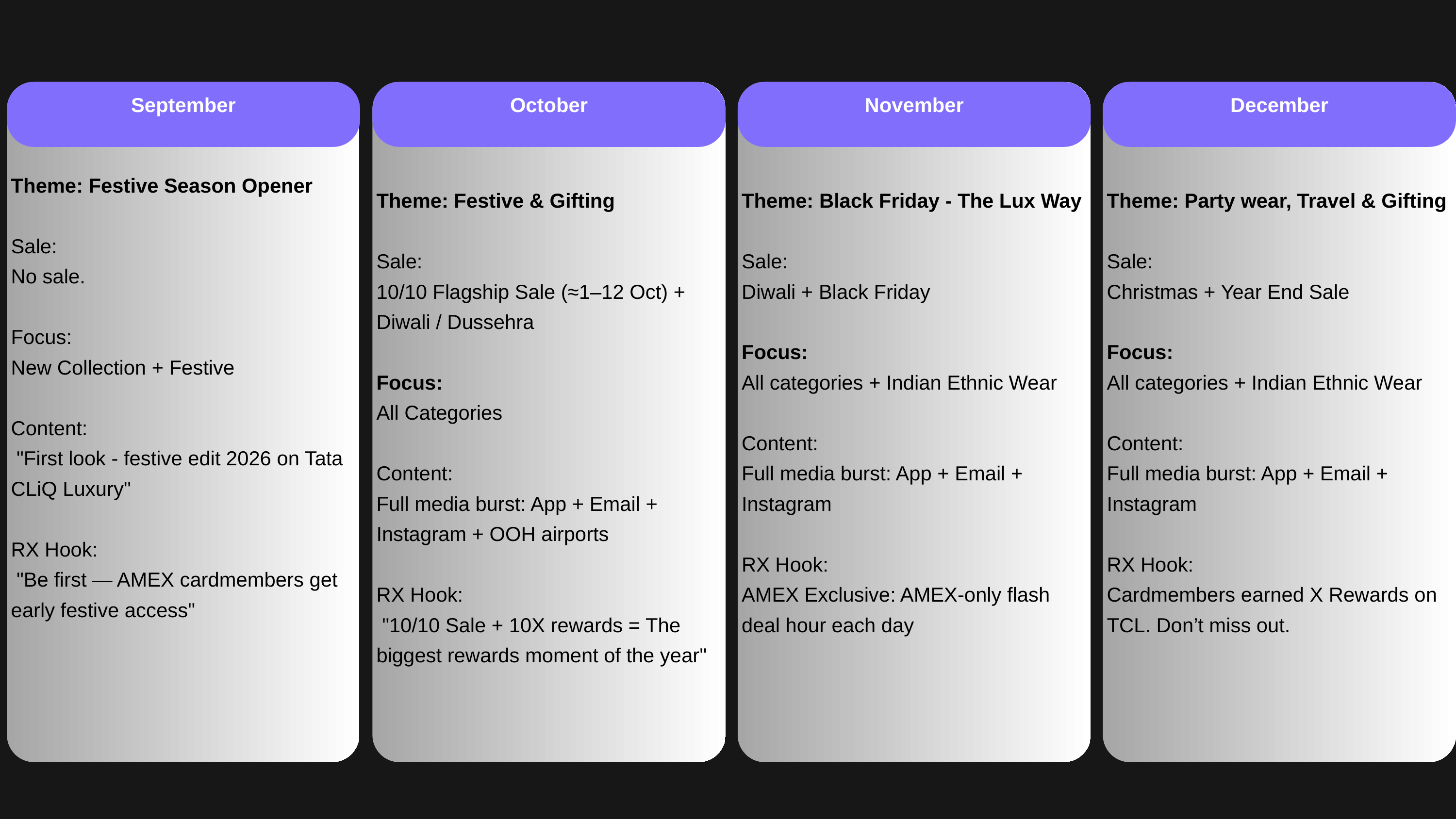

Theme: Festive Season Opener

Sale:
No sale.

Focus:
New Collection + Festive

Content:
 "First look - festive edit 2026 on Tata CLiQ Luxury"

RX Hook:
 "Be first — AMEX cardmembers get early festive access"

September

Theme: Festive & Gifting

Sale:
10/10 Flagship Sale (≈1–12 Oct) + Diwali / Dussehra

Focus:
All Categories

Content:
Full media burst: App + Email + Instagram + OOH airports

RX Hook:
 "10/10 Sale + 10X rewards = The biggest rewards moment of the year"

October

Theme: Black Friday - The Lux Way

Sale:
Diwali + Black Friday

Focus:
All categories + Indian Ethnic Wear

Content:
Full media burst: App + Email + Instagram

RX Hook:
AMEX Exclusive: AMEX-only flash deal hour each day

November

Theme: Party wear, Travel & Gifting

Sale:
Christmas + Year End Sale

Focus:
All categories + Indian Ethnic Wear

Content:
Full media burst: App + Email + Instagram

RX Hook:
Cardmembers earned X Rewards on TCL. Don’t miss out.

December